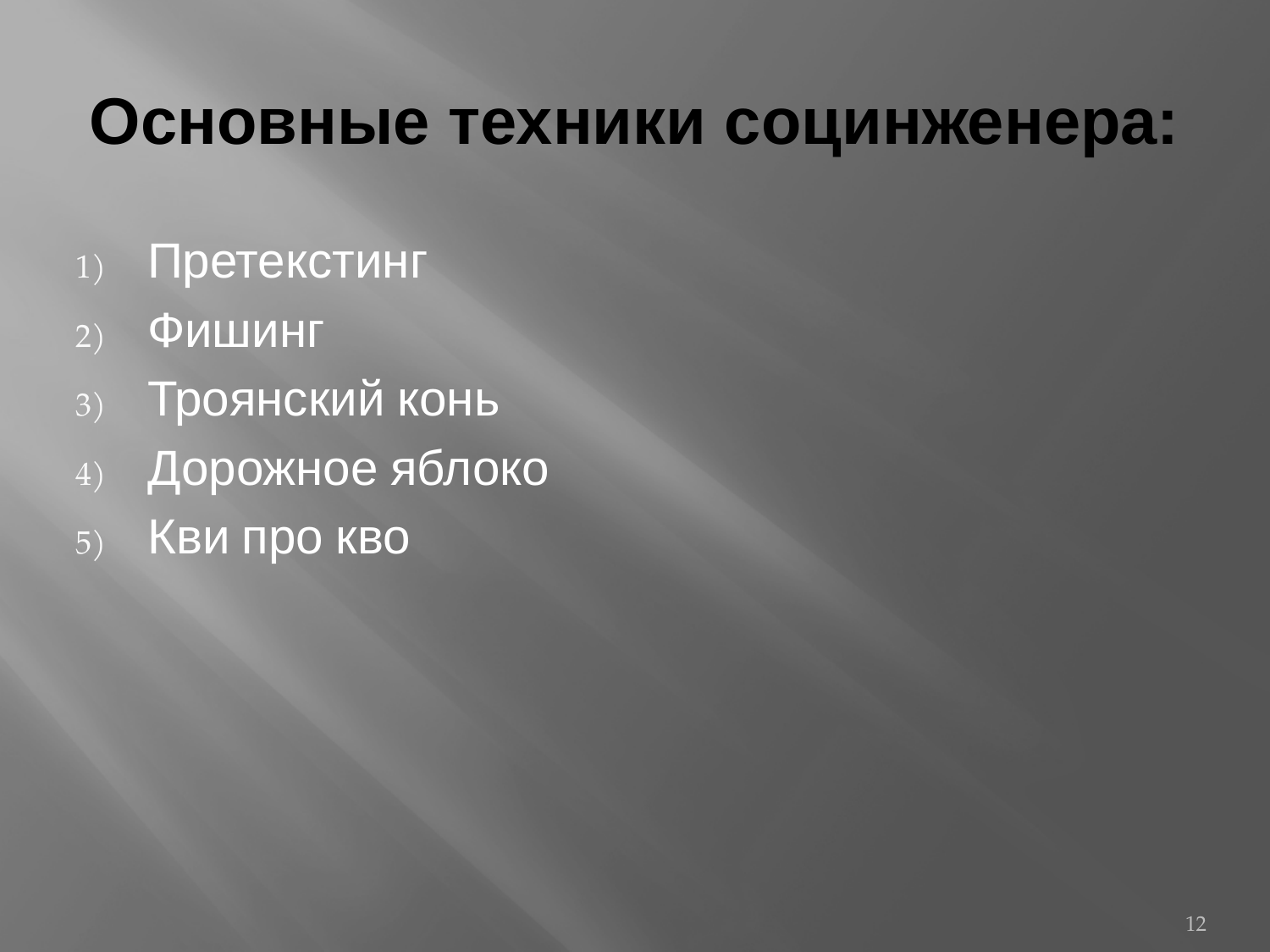

# Основные техники социнженера:
Претекстинг
Фишинг
Троянский конь
Дорожное яблоко
Кви про кво
12